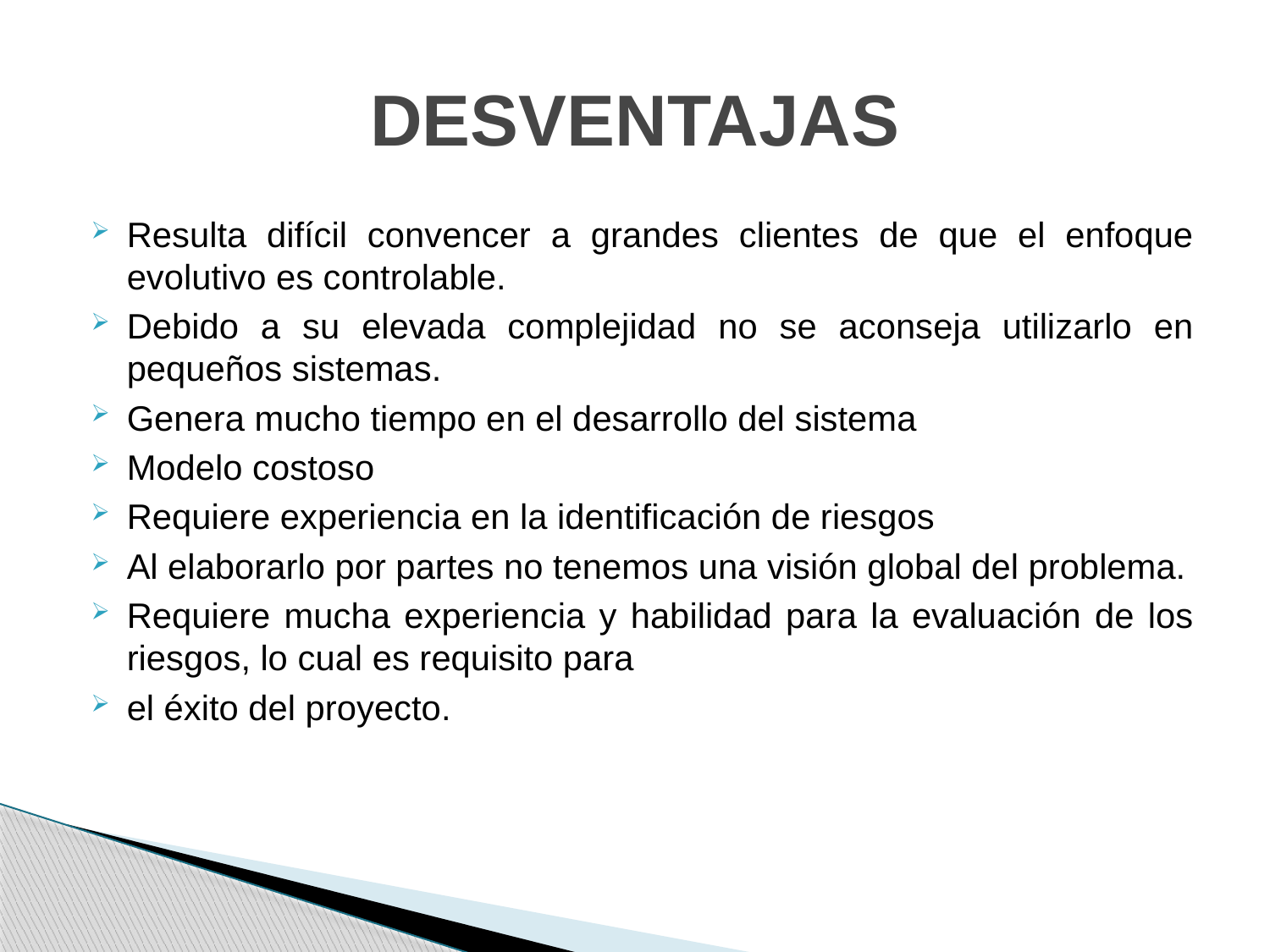

# DESVENTAJAS
Resulta difícil convencer a grandes clientes de que el enfoque evolutivo es controlable.
Debido a su elevada complejidad no se aconseja utilizarlo en pequeños sistemas.
Genera mucho tiempo en el desarrollo del sistema
Modelo costoso
Requiere experiencia en la identificación de riesgos
Al elaborarlo por partes no tenemos una visión global del problema.
Requiere mucha experiencia y habilidad para la evaluación de los riesgos, lo cual es requisito para
el éxito del proyecto.